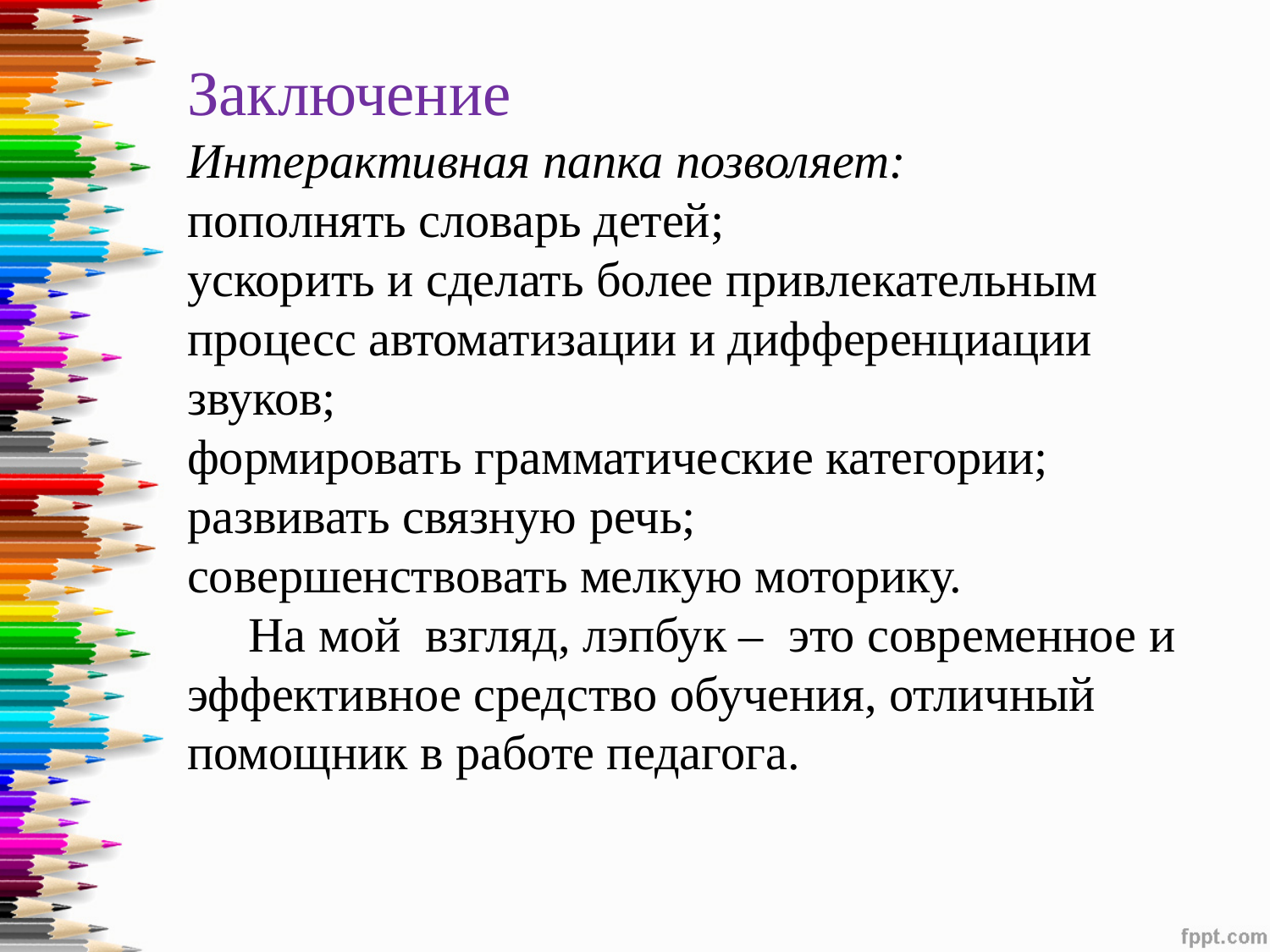

Заключение
Интерактивная папка позволяет:
пополнять словарь детей;
ускорить и сделать более привлекательным процесс автоматизации и дифференциации звуков;
формировать грамматические категории;
развивать связную речь;
совершенствовать мелкую моторику.
     На мой  взгляд, лэпбук –  это современное и эффективное средство обучения, отличный помощник в работе педагога.